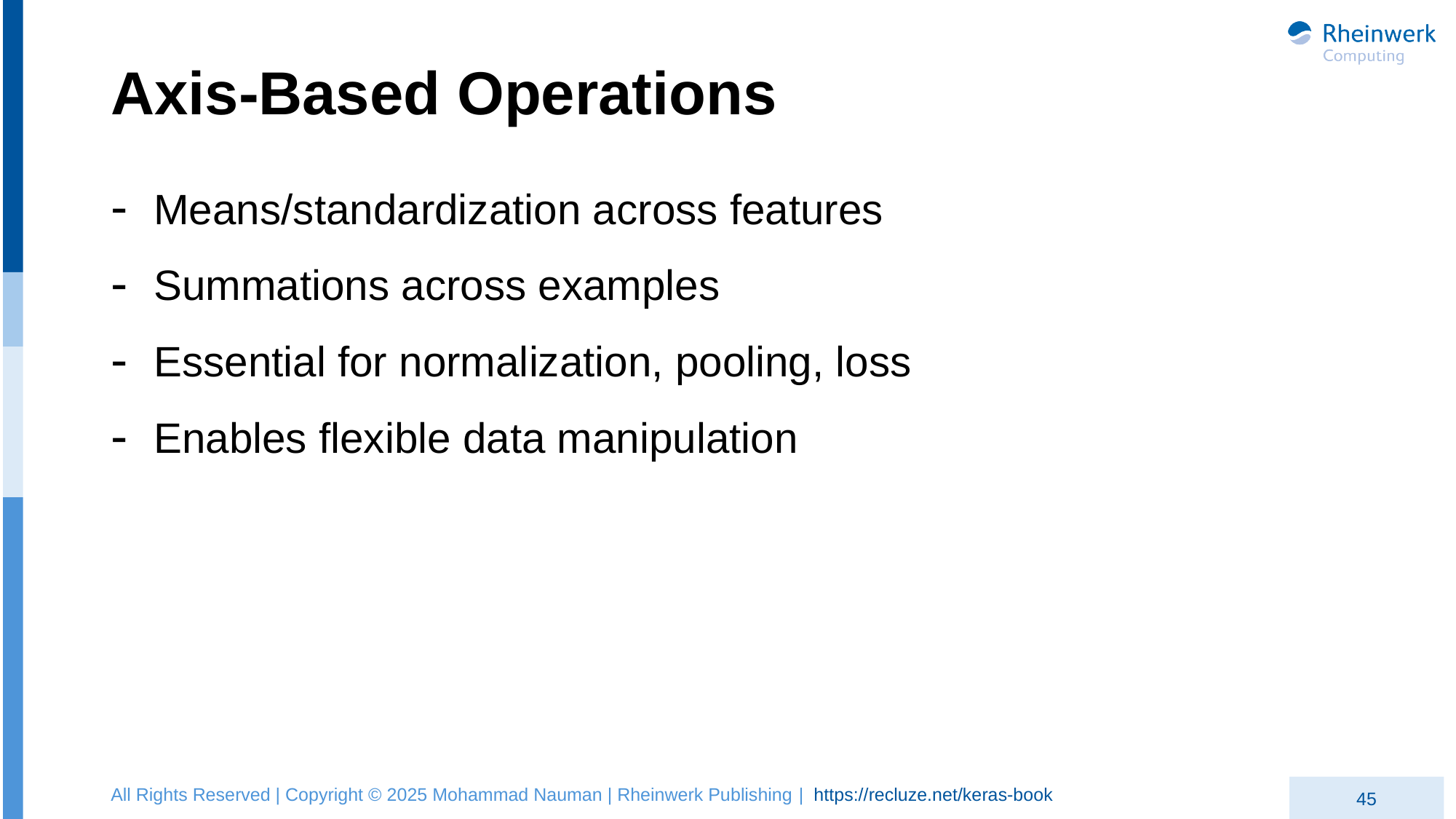

# Axis-Based Operations
Means/standardization across features
Summations across examples
Essential for normalization, pooling, loss
Enables flexible data manipulation